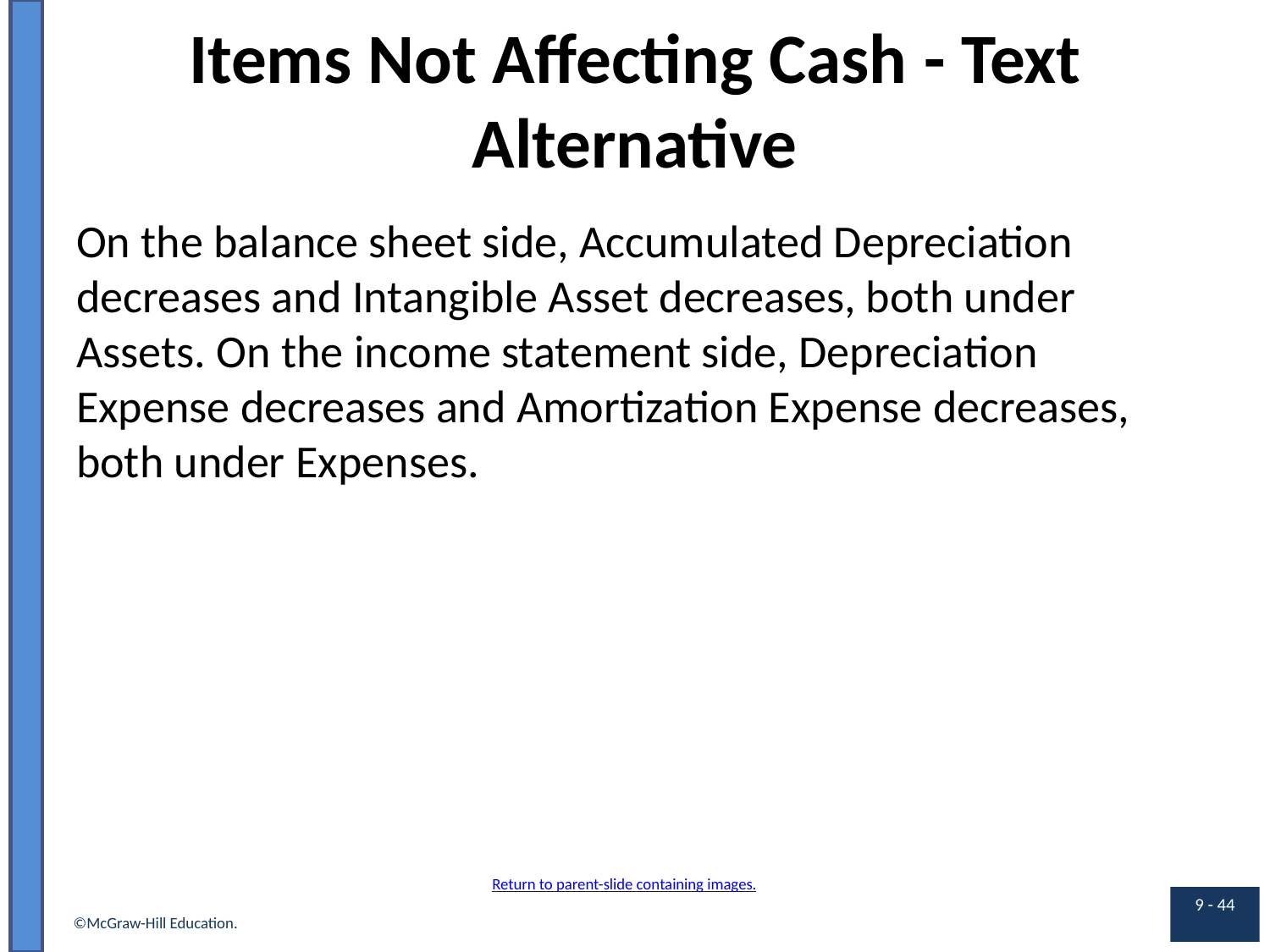

# Items Not Affecting Cash - Text Alternative
On the balance sheet side, Accumulated Depreciation decreases and Intangible Asset decreases, both under Assets. On the income statement side, Depreciation Expense decreases and Amortization Expense decreases, both under Expenses.
Return to parent-slide containing images.